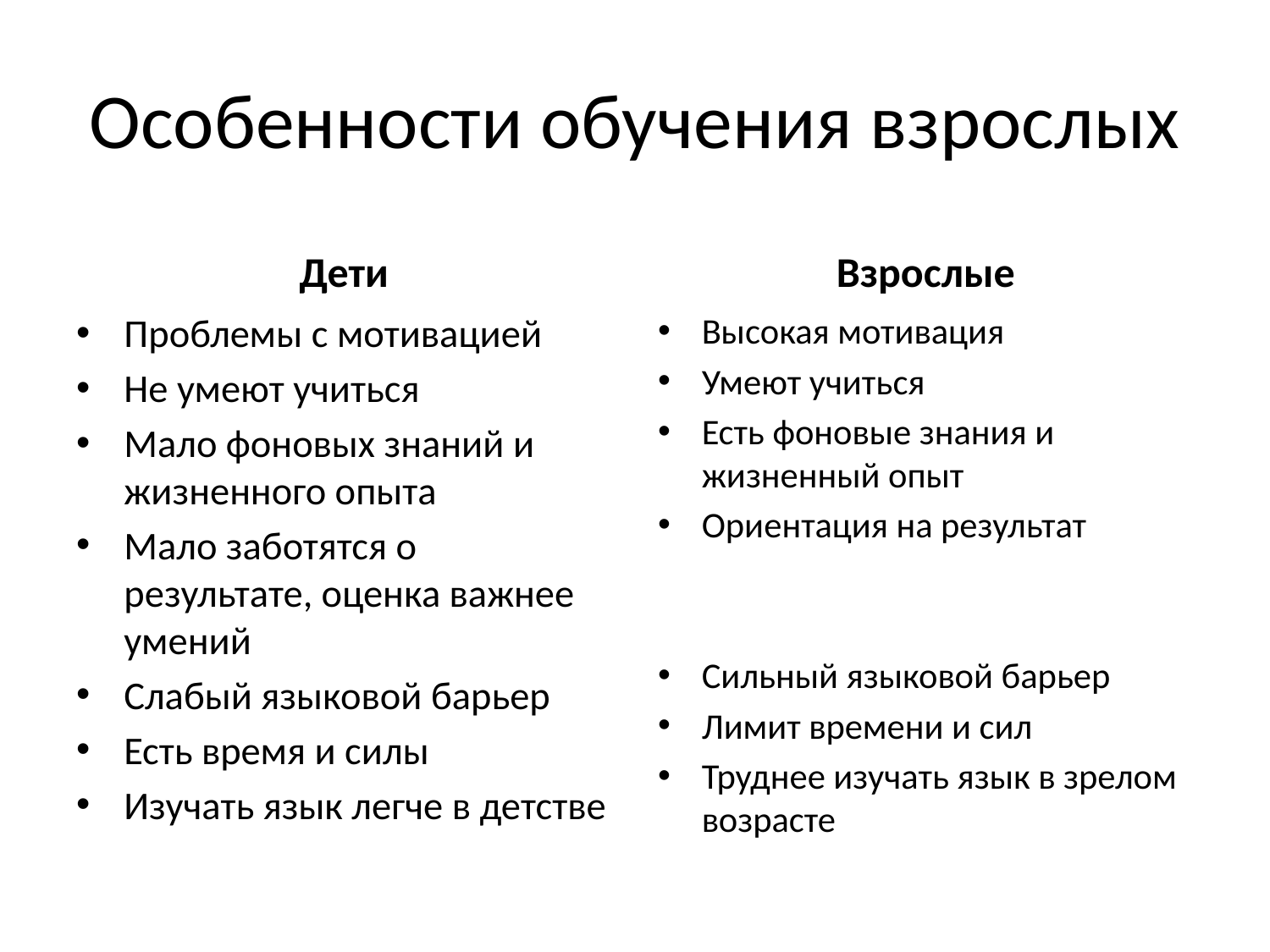

# Особенности обучения взрослых
Дети
Взрослые
Проблемы с мотивацией
Не умеют учиться
Мало фоновых знаний и жизненного опыта
Мало заботятся о результате, оценка важнее умений
Слабый языковой барьер
Есть время и силы
Изучать язык легче в детстве
Высокая мотивация
Умеют учиться
Есть фоновые знания и жизненный опыт
Ориентация на результат

Сильный языковой барьер
Лимит времени и сил
Труднее изучать язык в зрелом возрасте